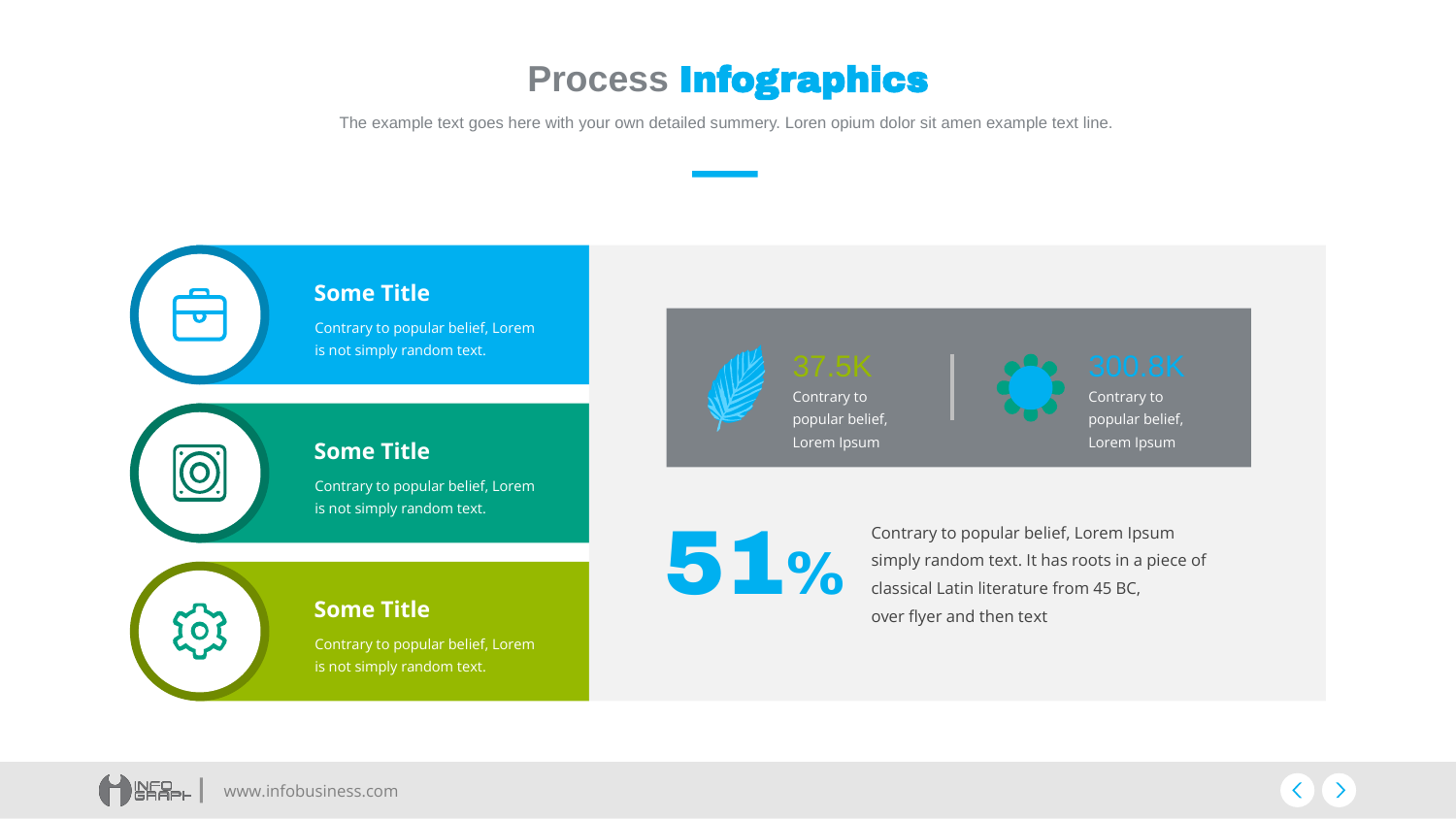

# Process Infographics
The example text goes here with your own detailed summery. Loren opium dolor sit amen example text line.

Some Title
Contrary to popular belief, Lorem is not simply random text.

37.5K
Contrary to popular belief, Lorem Ipsum
300.8K

Contrary to popular belief, Lorem Ipsum

Some Title
Contrary to popular belief, Lorem is not simply random text.

51%
Contrary to popular belief, Lorem Ipsum
simply random text. It has roots in a piece of classical Latin literature from 45 BC,
over flyer and then text

Some Title
Contrary to popular belief, Lorem is not simply random text.

www.infobusiness.com